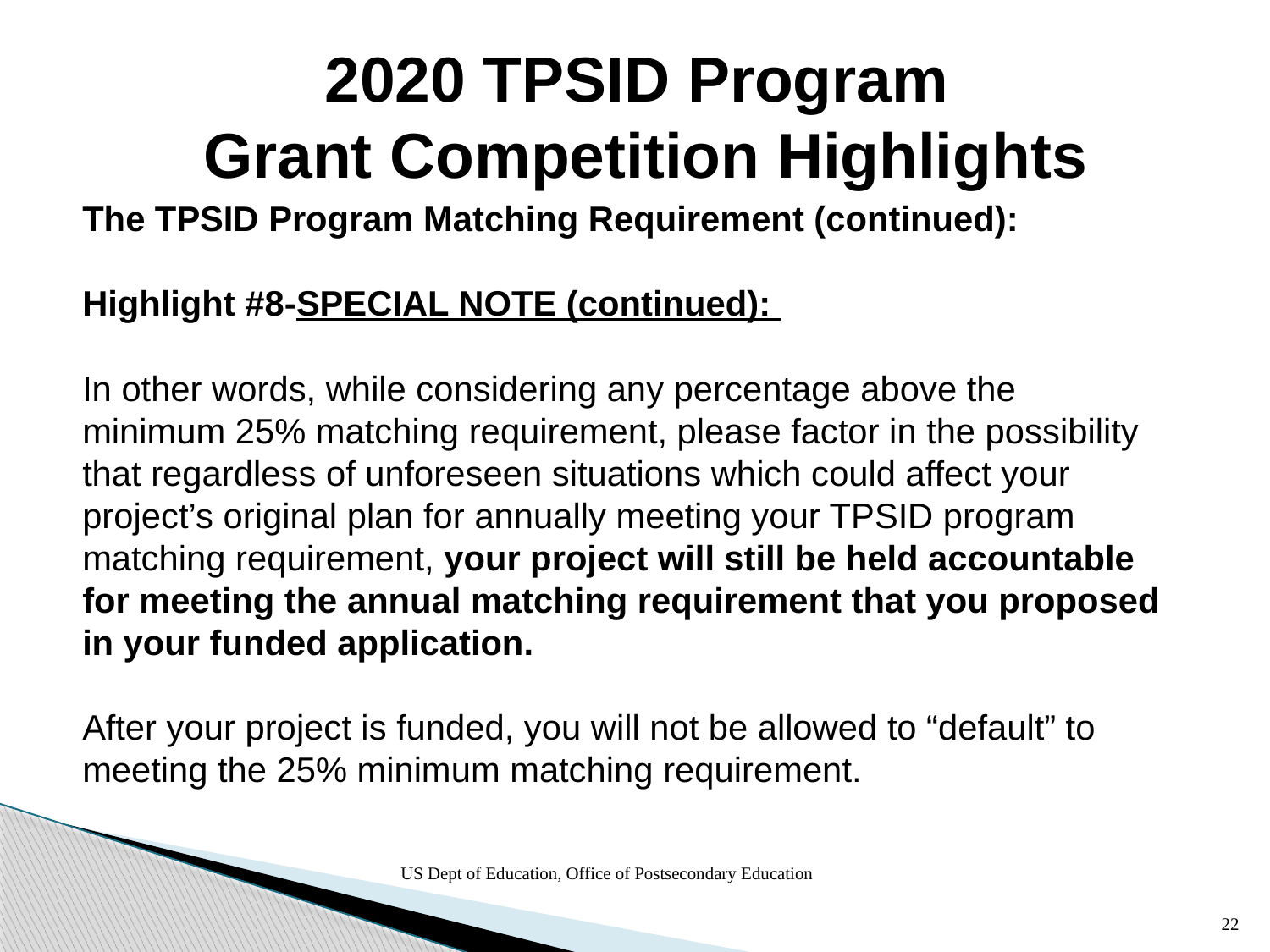

2020 TPSID Program
Grant Competition Highlights
The TPSID Program Matching Requirement (continued):

Highlight #8-SPECIAL NOTE (continued):

In other words, while considering any percentage above the minimum 25% matching requirement, please factor in the possibility that regardless of unforeseen situations which could affect your project’s original plan for annually meeting your TPSID program matching requirement, your project will still be held accountable for meeting the annual matching requirement that you proposed in your funded application.

After your project is funded, you will not be allowed to “default” to meeting the 25% minimum matching requirement.

US Dept of Education, Office of Postsecondary Education
22